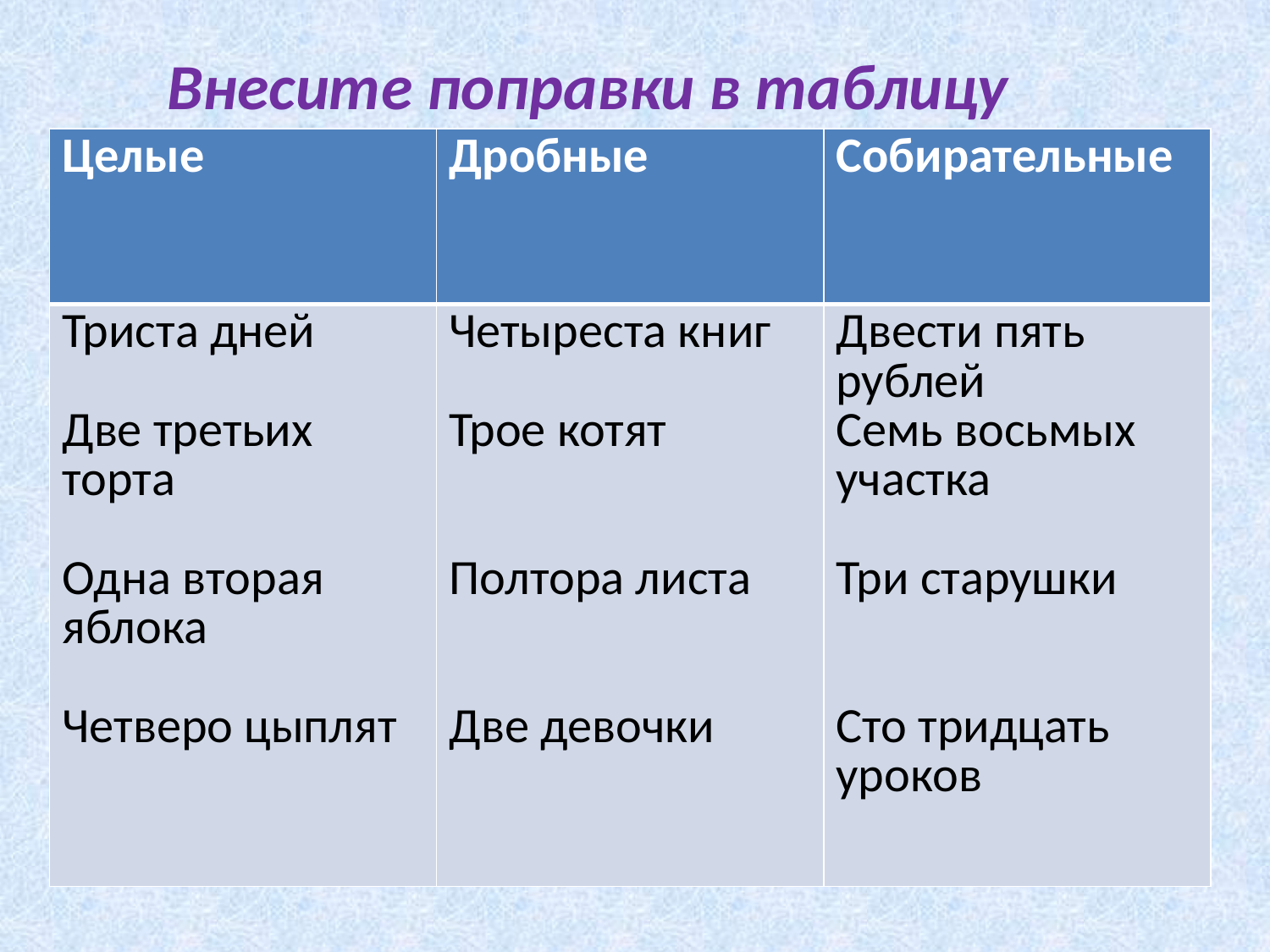

# Внесите поправки в таблицу
| Целые | Дробные | Собирательные |
| --- | --- | --- |
| Триста дней Две третьих торта Одна вторая яблока Четверо цыплят | Четыреста книг Трое котят Полтора листа Две девочки | Двести пять рублей Семь восьмых участка Три старушки Сто тридцать уроков |